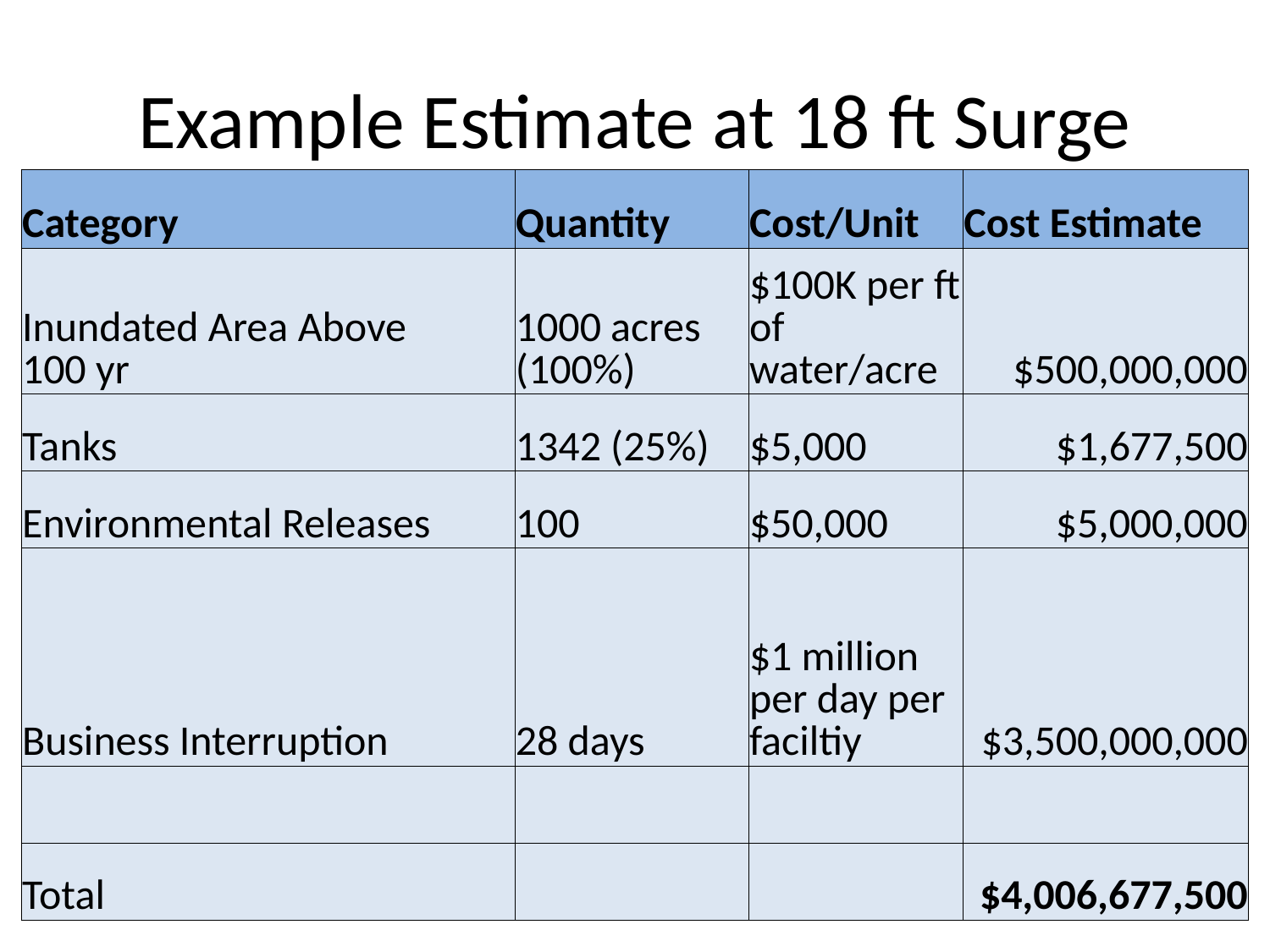

# Example Estimate at 18 ft Surge
| Category | Quantity | Cost/Unit | Cost Estimate |
| --- | --- | --- | --- |
| Inundated Area Above 100 yr | 1000 acres (100%) | $100K per ft of water/acre | $500,000,000 |
| Tanks | 1342 (25%) | $5,000 | $1,677,500 |
| Environmental Releases | 100 | $50,000 | $5,000,000 |
| Business Interruption | 28 days | $1 million per day per faciltiy | $3,500,000,000 |
|  |  |  |  |
| Total |  |  | $4,006,677,500 |